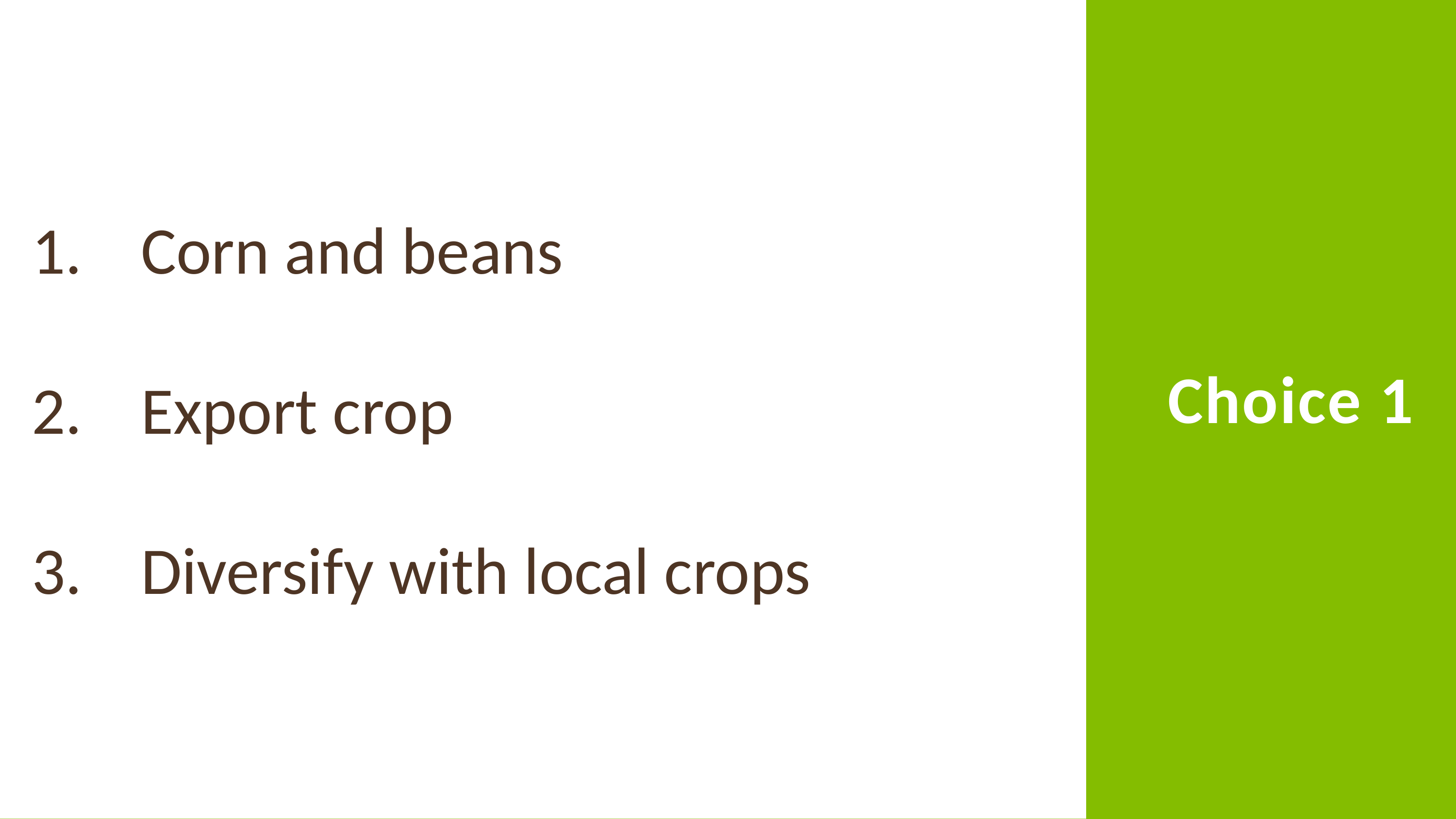

Corn and beans

Export crop

Diversify with local crops
Choice 1